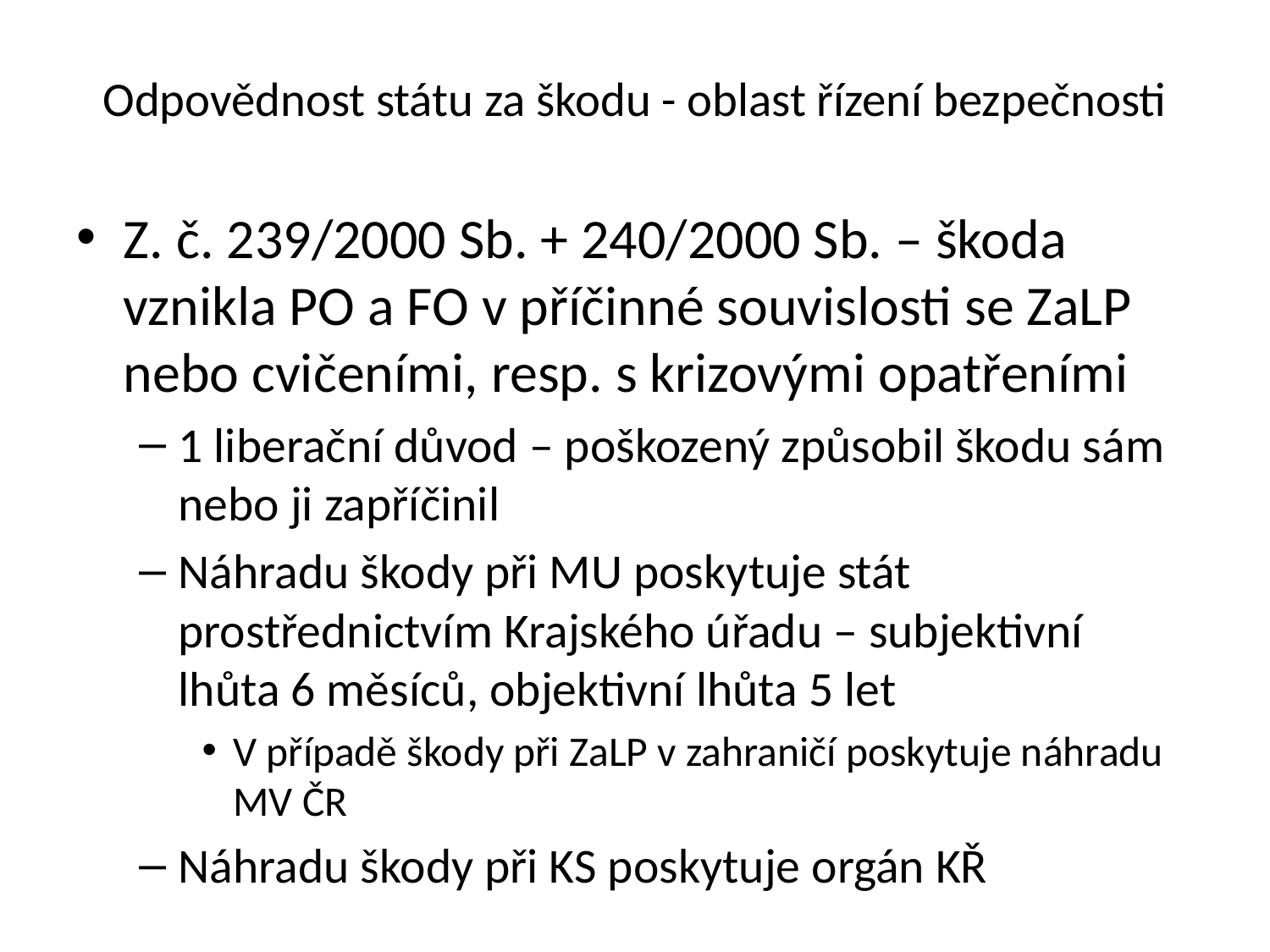

# Odpovědnost státu za škodu - oblast řízení bezpečnosti
Z. č. 239/2000 Sb. + 240/2000 Sb. – škoda vznikla PO a FO v příčinné souvislosti se ZaLP nebo cvičeními, resp. s krizovými opatřeními
1 liberační důvod – poškozený způsobil škodu sám nebo ji zapříčinil
Náhradu škody při MU poskytuje stát prostřednictvím Krajského úřadu – subjektivní lhůta 6 měsíců, objektivní lhůta 5 let
V případě škody při ZaLP v zahraničí poskytuje náhradu MV ČR
Náhradu škody při KS poskytuje orgán KŘ